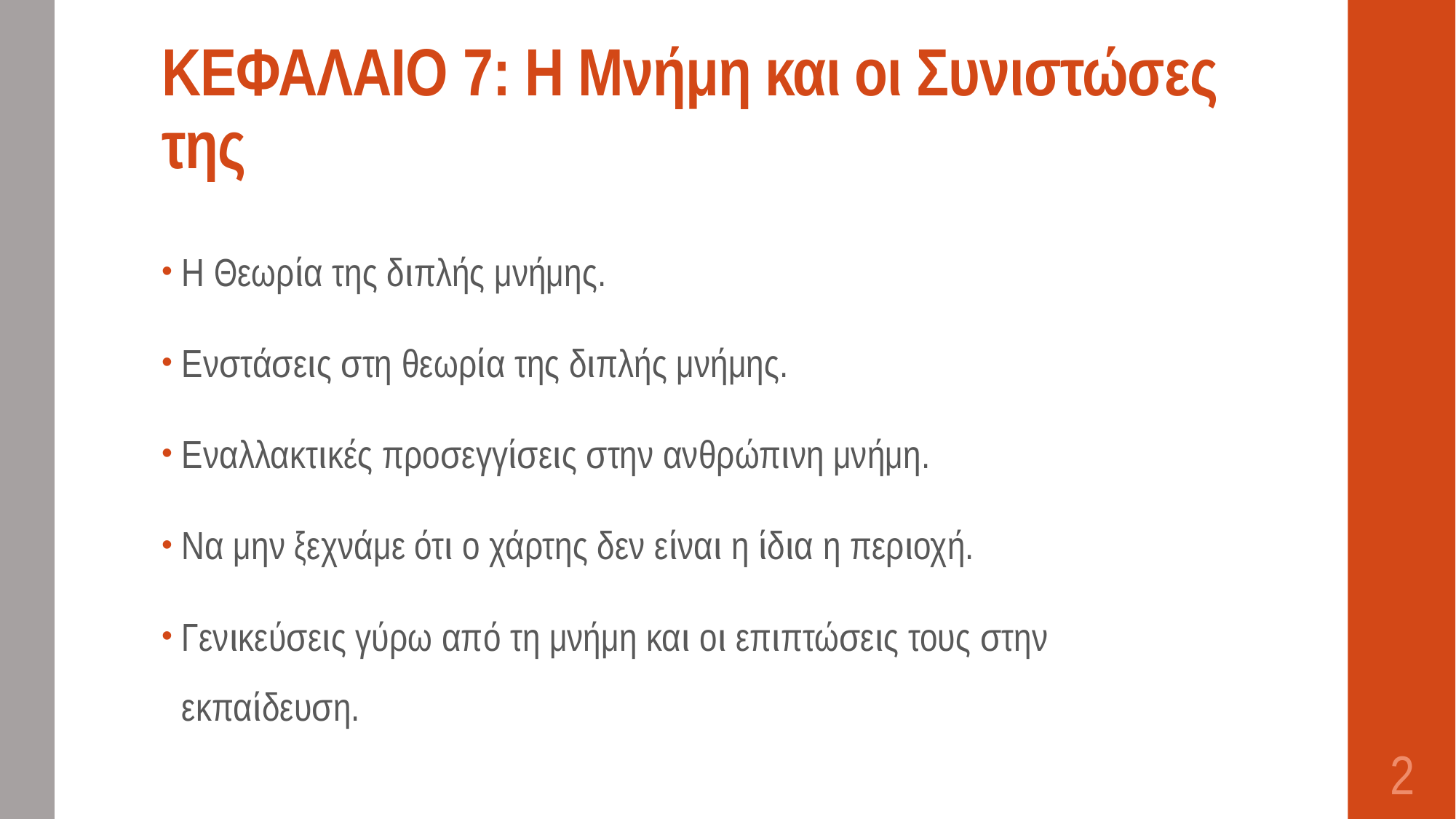

# ΚΕΦΑΛΑΙΟ 7: Η Μνήμη και οι Συνιστώσες της
Η Θεωρία της διπλής μνήμης.
Ενστάσεις στη θεωρία της διπλής μνήμης.
Εναλλακτικές προσεγγίσεις στην ανθρώπινη μνήμη.
Να μην ξεχνάμε ότι ο χάρτης δεν είναι η ίδια η περιοχή.
Γενικεύσεις γύρω από τη μνήμη και οι επιπτώσεις τους στην εκπαίδευση.
2